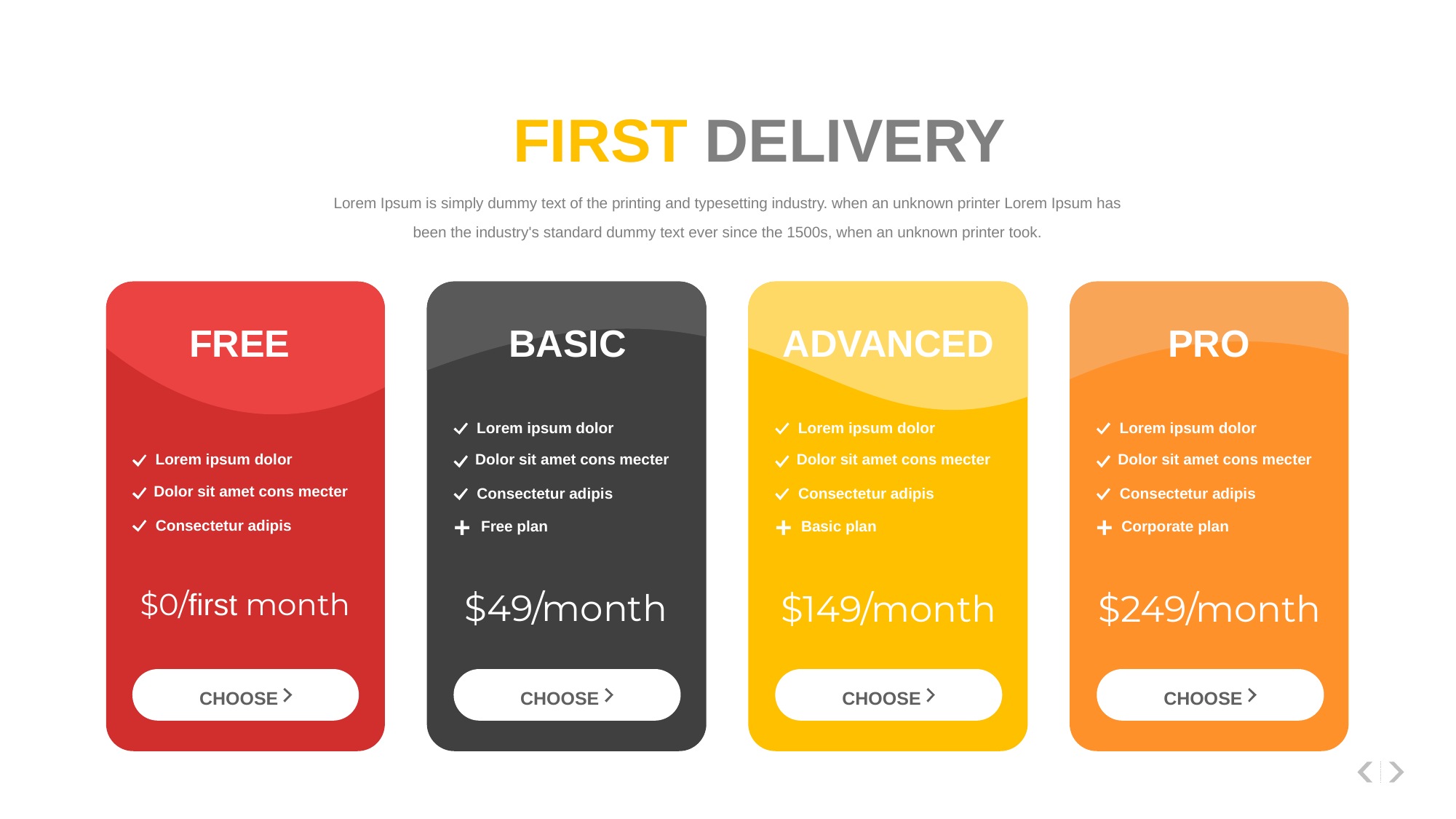

Our Pricing Plans
Lorem ipsum dolor sit amet, consectetur adipiscing elit, sed do eiusmod tempor incididunt ut labore et dolore magna aliqua. Ut enim ad minim
FIRST DELIVERY
Lorem Ipsum is simply dummy text of the printing and typesetting industry. when an unknown printer Lorem Ipsum has been the industry's standard dummy text ever since the 1500s, when an unknown printer took.

FREE
BASIC
ADVANCED
PRO
Lorem ipsum dolor
Lorem ipsum dolor
Lorem ipsum dolor

Lorem ipsum dolor
Dolor sit amet cons mecter
Dolor sit amet cons mecter
Dolor sit amet cons mecter

Dolor sit amet cons mecter
Consectetur adipis
Consectetur adipis
Consectetur adipis

+
+
+
Consectetur adipis
Free plan
Basic plan
Corporate plan

$0/first month
$49/month
$149/month
$249/month

CHOOSE
CHOOSE
CHOOSE
CHOOSE